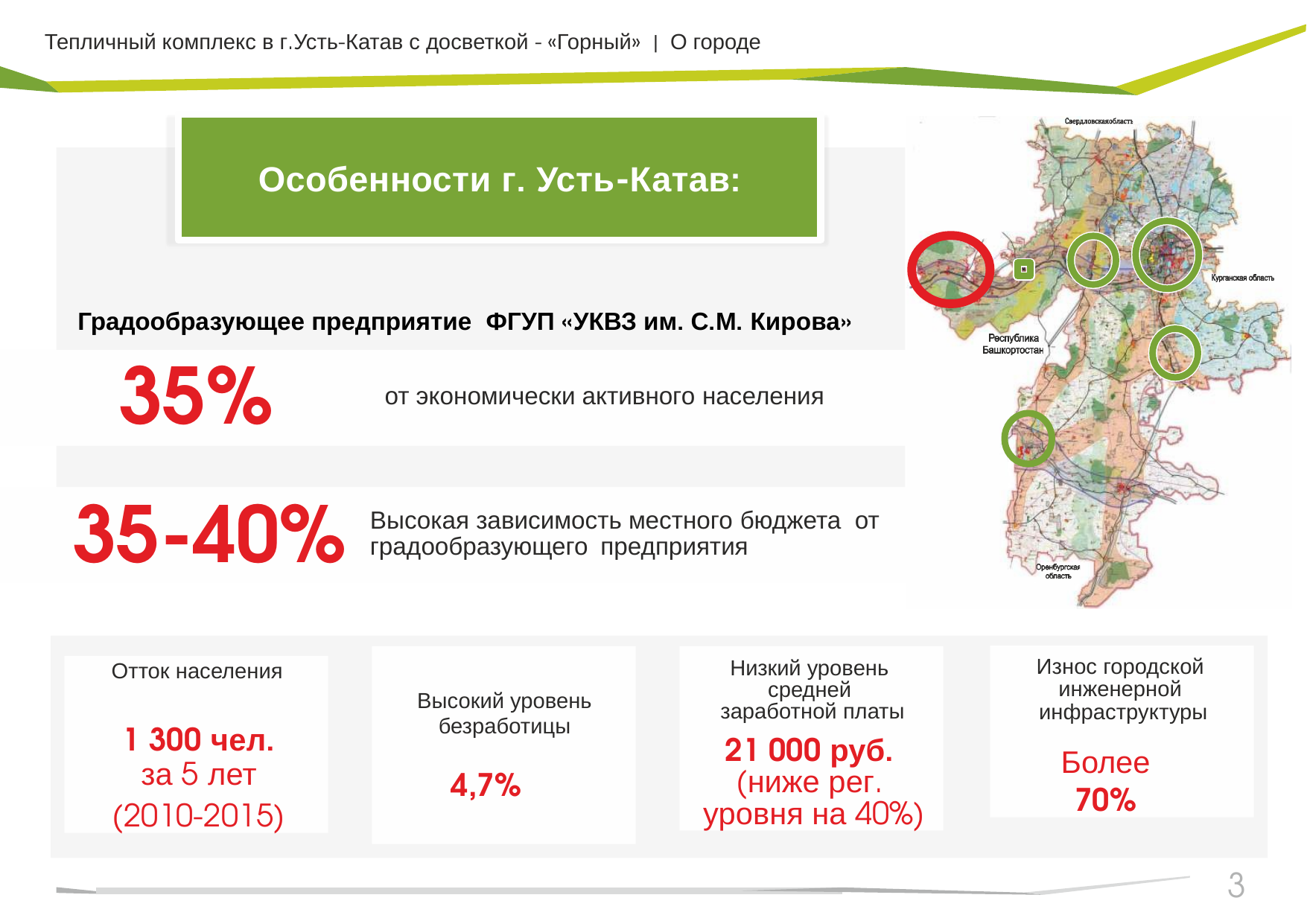

Тепличный комплекс в г.Усть-Катав с досветкой - «Горный»  |  О городе

Особенности г. Усть-Катав:

Градообразующее предприятие  ФГУП «УКВЗ им. С.М. Кирова»

35%

от экономически активного населения

35-40%

Высокая зависимость местного бюджета  от градообразующего предприятия

Отток населения

1 300 чел.
за 5 лет
(2010-2015)
Износ городской  инженерной  инфраструктуры
Более
70%
Высокий уровень безработицы
4,7%
Низкий уровень  средней  заработной платы
21 000 руб.  (ниже рег.  уровня на 40%)
3